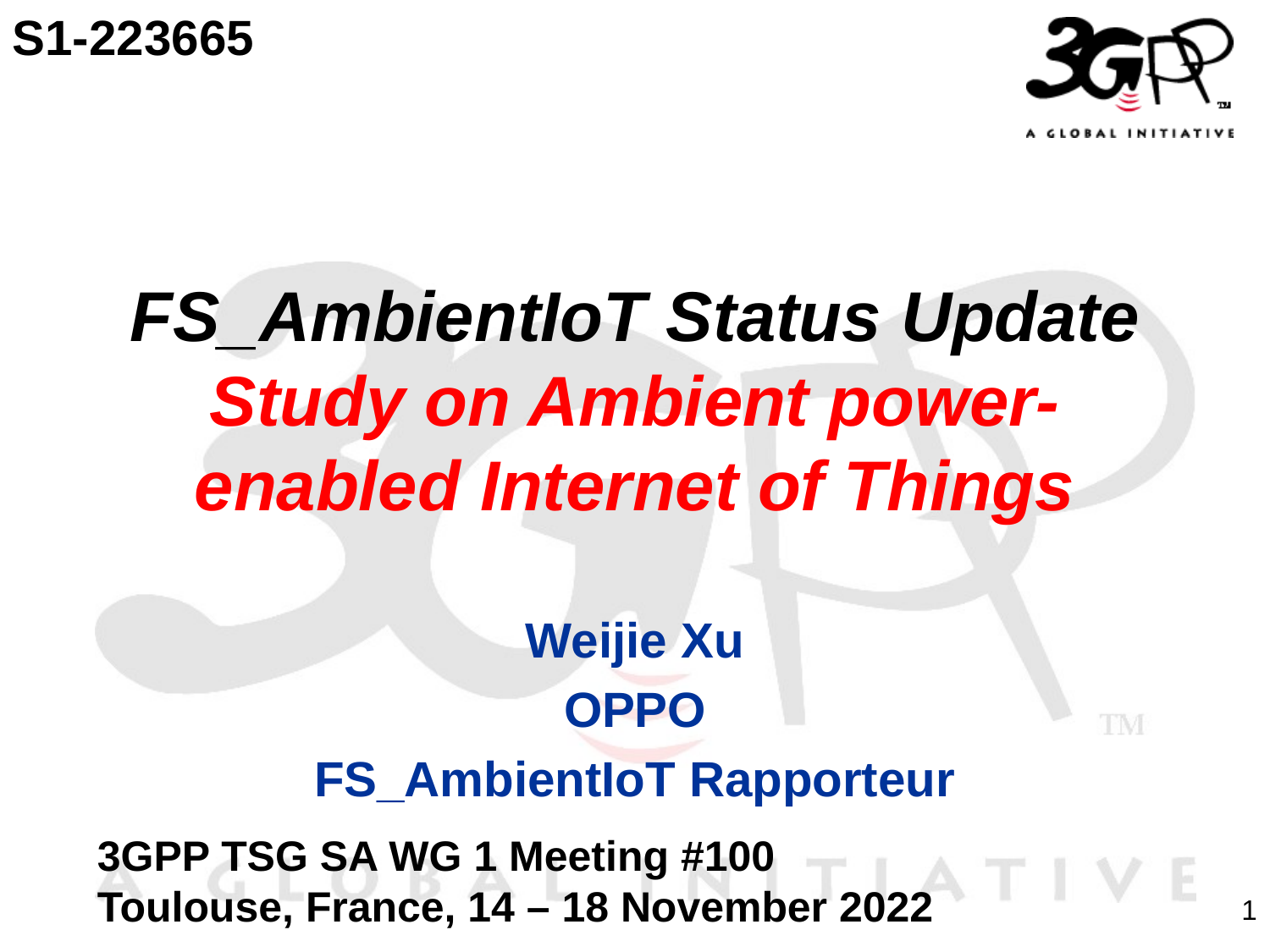

S1-223665
# FS_AmbientIoT Status Update Study on Ambient power-enabled Internet of Things
Weijie Xu
OPPO
FS_AmbientIoT Rapporteur
3GPP TSG SA WG 1 Meeting #100
Toulouse, France, 14 – 18 November 2022
1